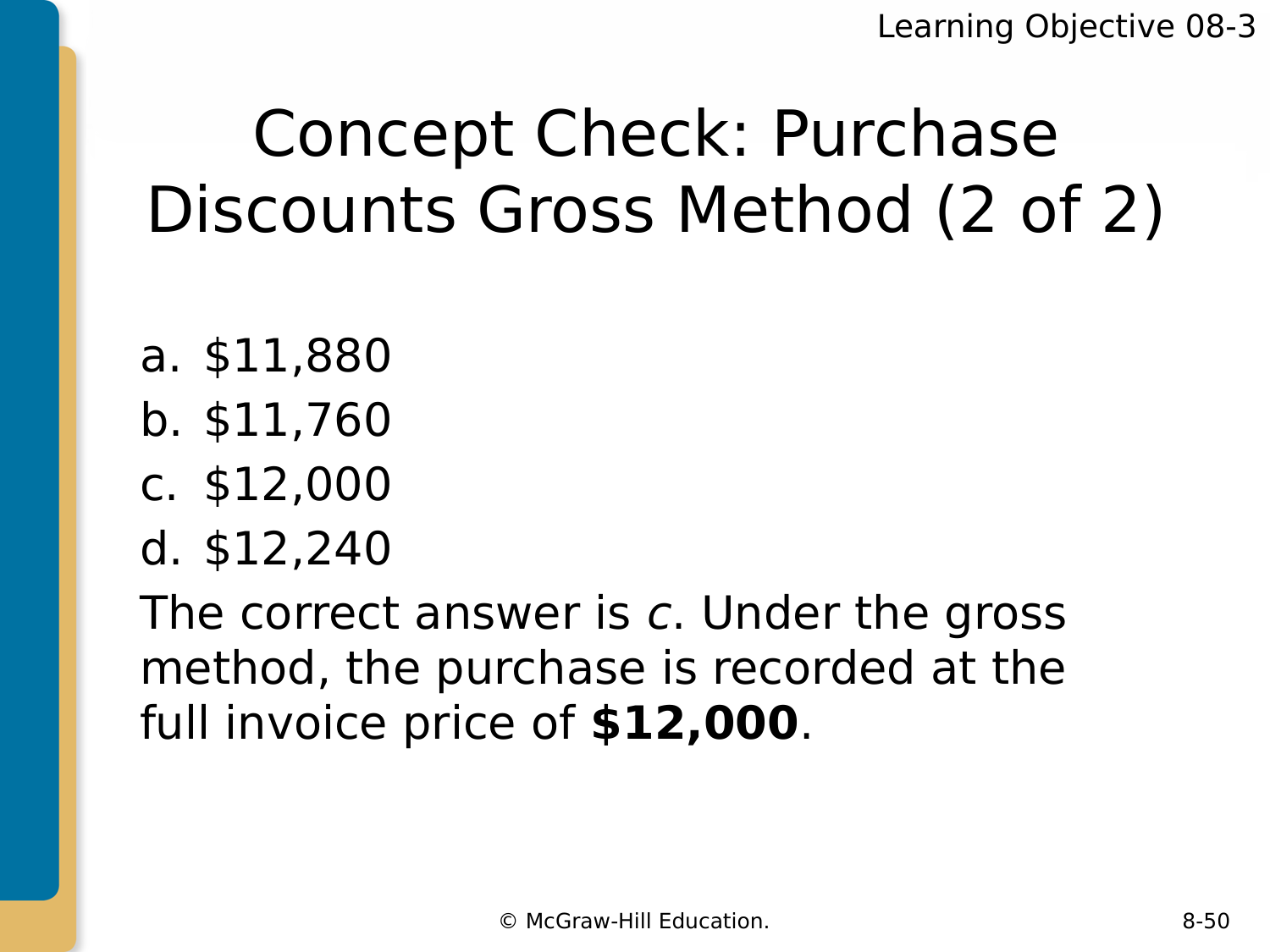

Learning Objective 08-3
# Concept Check: Purchase Discounts Gross Method (2 of 2)
$11,880
$11,760
$12,000
$12,240
The correct answer is c. Under the gross method, the purchase is recorded at the full invoice price of $12,000.